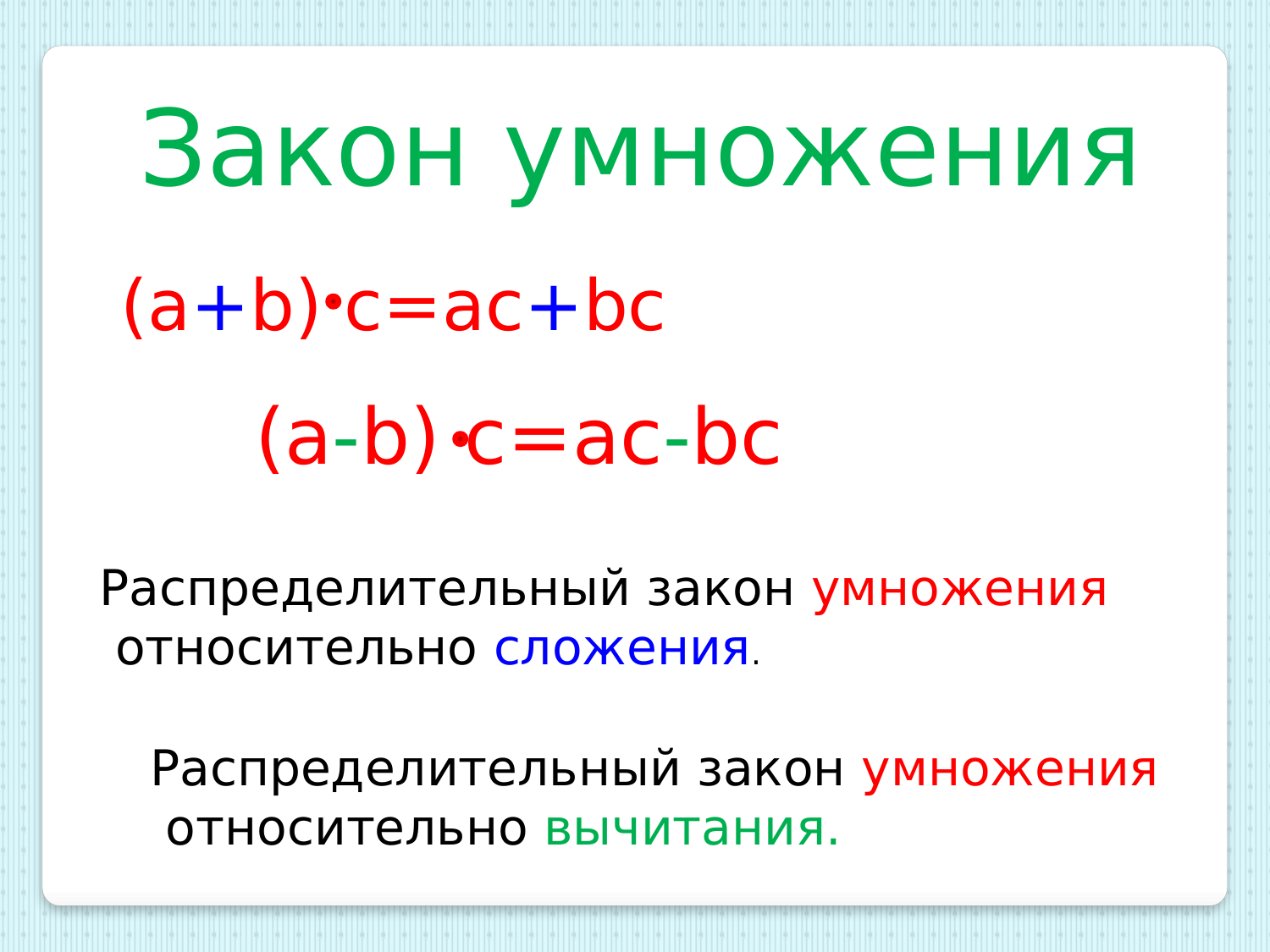

Закон умножения
(a+b) c=ac+bc

(a-b) c=ac-bc

Распределительный закон умножения
 относительно сложения.
Распределительный закон умножения
 относительно вычитания.